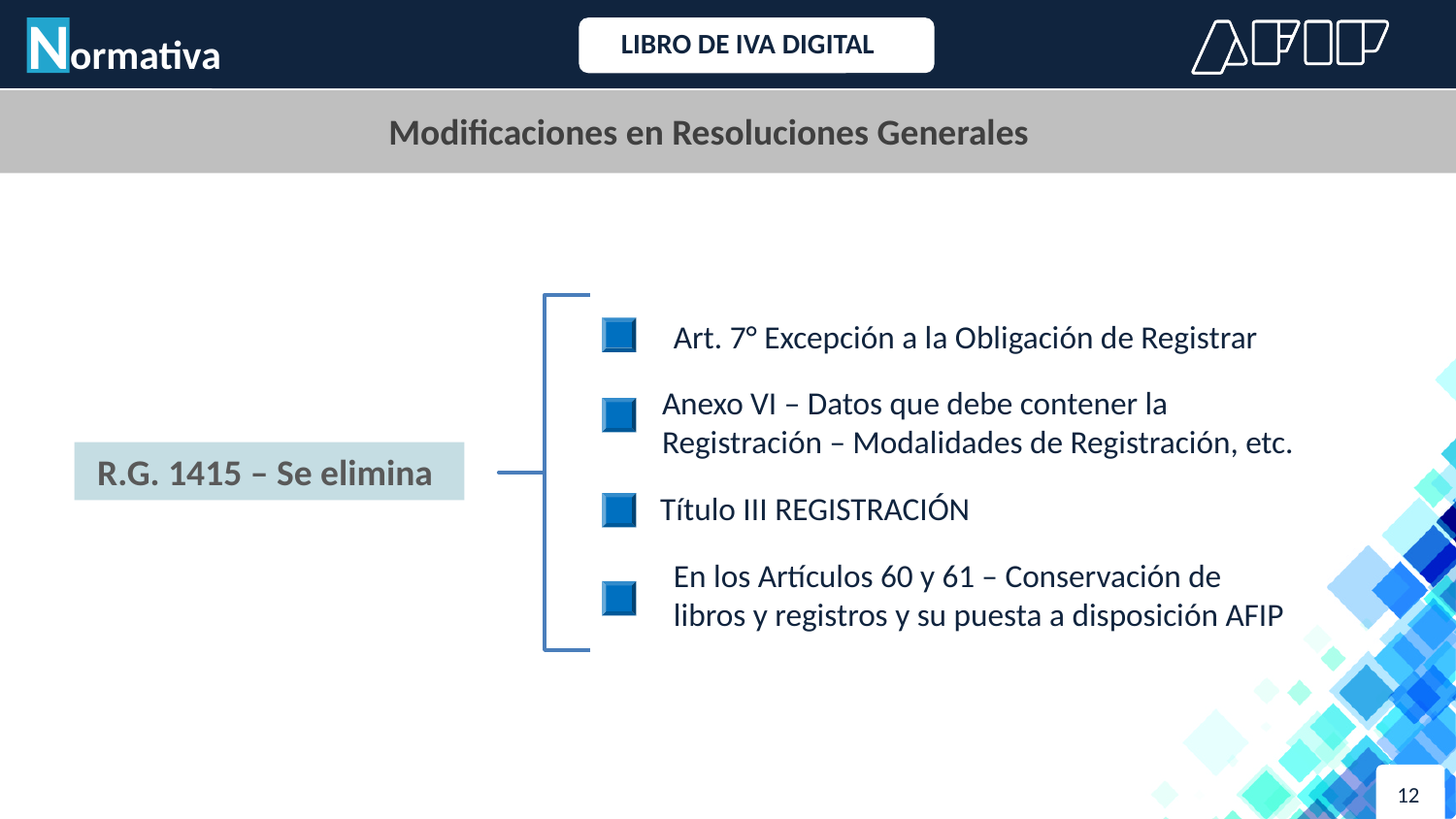

Normativa

LIBRO DE IVA DIGITAL

Modificaciones en Resoluciones Generales

Art. 7° Excepción a la Obligación de Registrar

Anexo VI – Datos que debe contener la Registración – Modalidades de Registración, etc.

R.G. 1415 – Se elimina
Título III REGISTRACIÓN

En los Artículos 60 y 61 – Conservación de libros y registros y su puesta a disposición AFIP